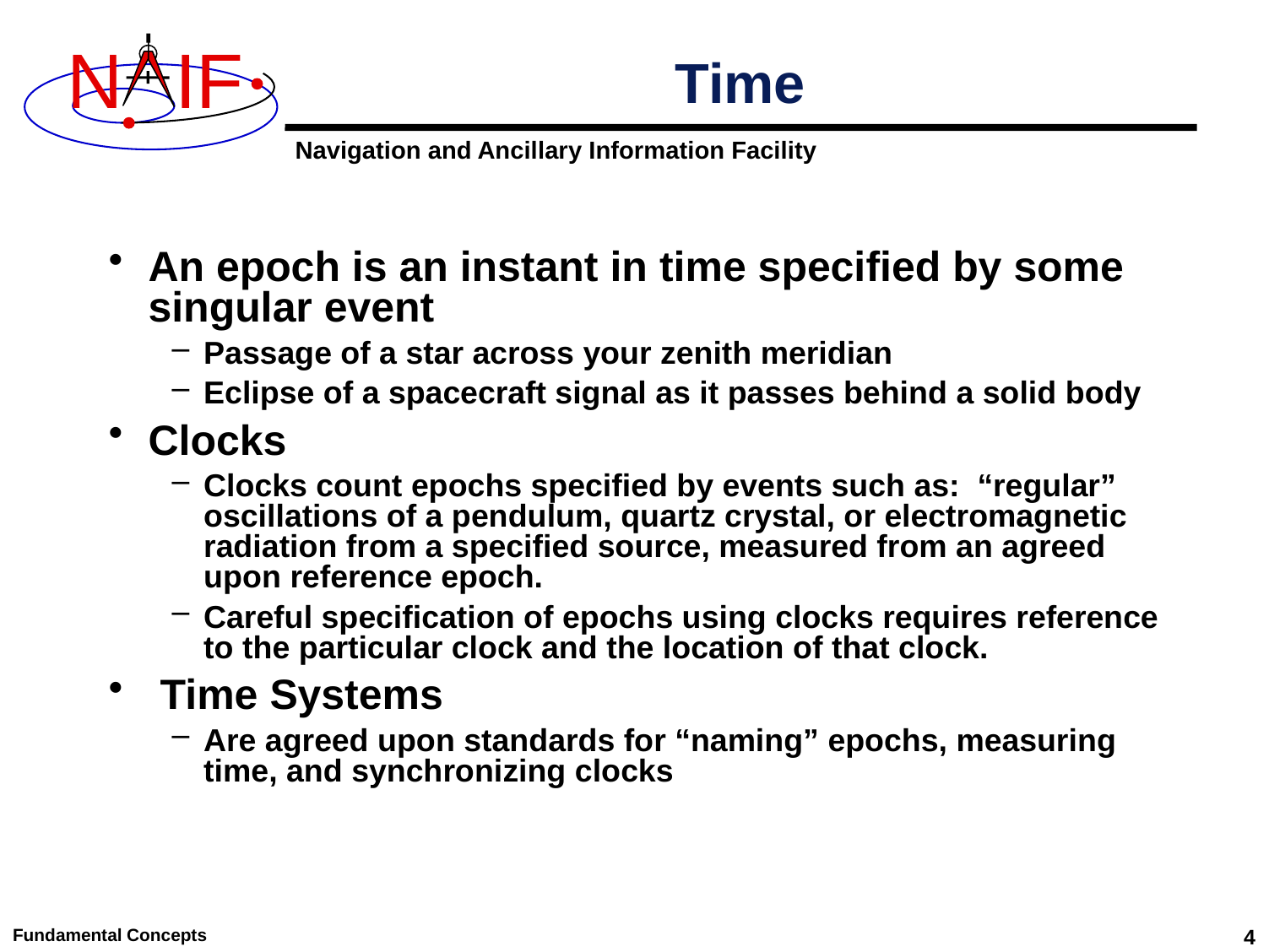

# Time
An epoch is an instant in time specified by some singular event
Passage of a star across your zenith meridian
Eclipse of a spacecraft signal as it passes behind a solid body
Clocks
Clocks count epochs specified by events such as:  “regular” oscillations of a pendulum, quartz crystal, or electromagnetic radiation from a specified source, measured from an agreed upon reference epoch.
Careful specification of epochs using clocks requires reference to the particular clock and the location of that clock.
 Time Systems
Are agreed upon standards for “naming” epochs, measuring time, and synchronizing clocks
Fundamental Concepts
4